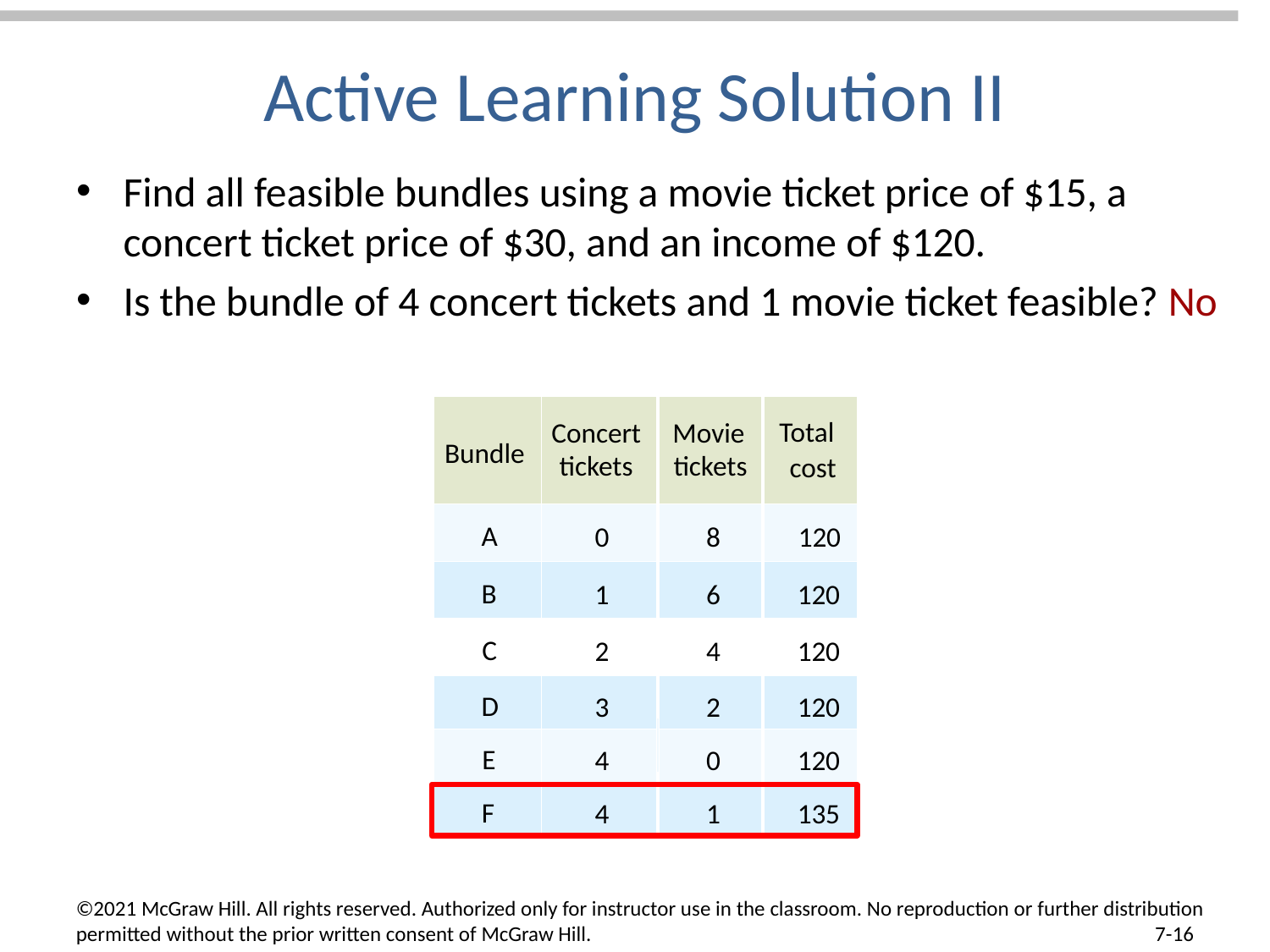

# Active Learning Solution II
Find all feasible bundles using a movie ticket price of $15, a concert ticket price of $30, and an income of $120.
Is the bundle of 4 concert tickets and 1 movie ticket feasible? No

Total
Concert
Movie
Bundle
tickets
tickets
cost

A
0
8
120

B
1
6
120
C
2
4
120

D
3
2
120

E
4
0
120

F
4
1
135